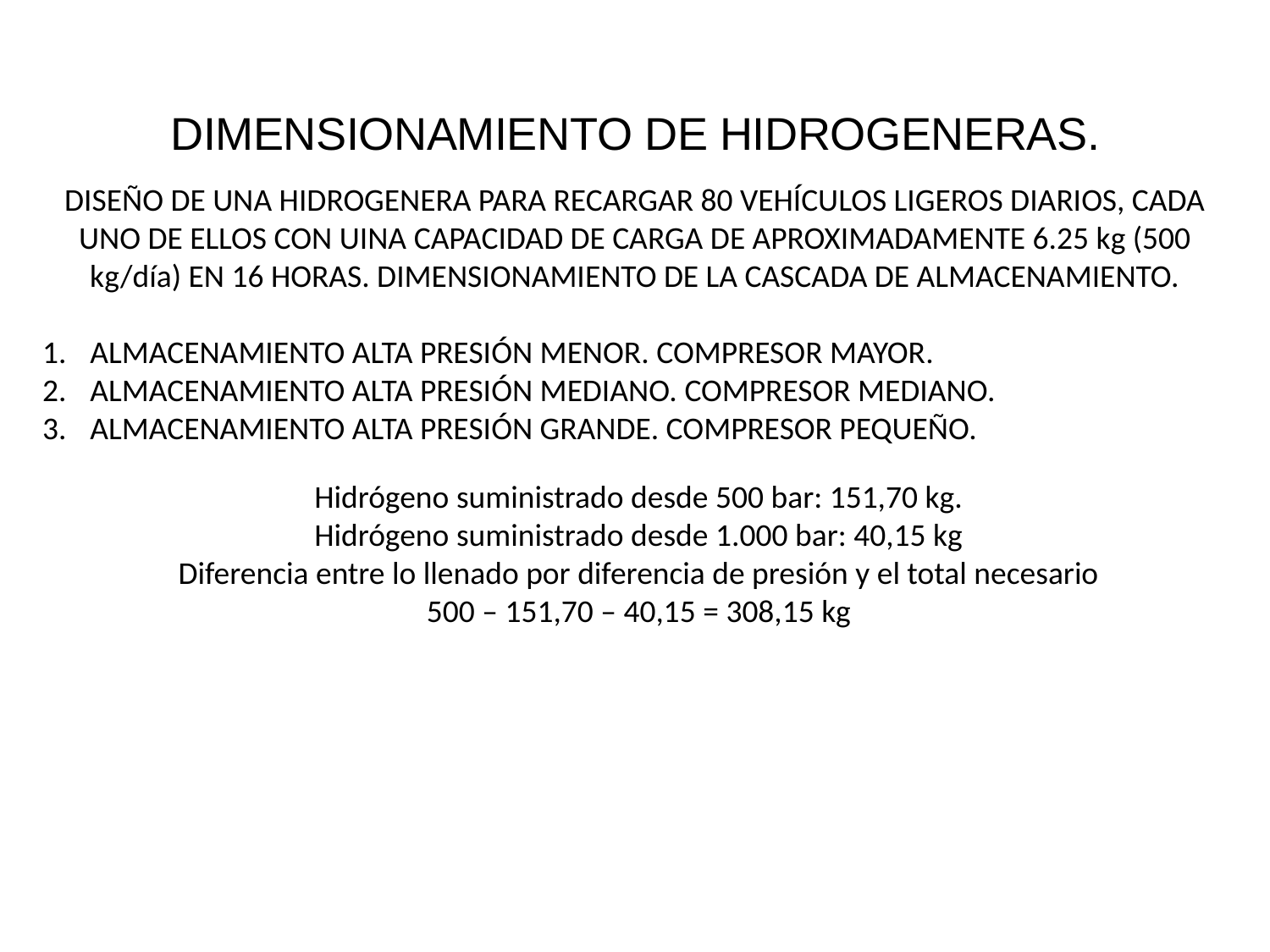

DIMENSIONAMIENTO DE HIDROGENERAS.
DISEÑO DE UNA HIDROGENERA PARA RECARGAR 80 VEHÍCULOS LIGEROS DIARIOS, CADA UNO DE ELLOS CON UINA CAPACIDAD DE CARGA DE APROXIMADAMENTE 6.25 kg (500 kg/día) EN 16 HORAS. DIMENSIONAMIENTO DE LA CASCADA DE ALMACENAMIENTO.

ALMACENAMIENTO ALTA PRESIÓN MENOR. COMPRESOR MAYOR.
ALMACENAMIENTO ALTA PRESIÓN MEDIANO. COMPRESOR MEDIANO.
ALMACENAMIENTO ALTA PRESIÓN GRANDE. COMPRESOR PEQUEÑO.
Hidrógeno suministrado desde 500 bar: 151,70 kg.
Hidrógeno suministrado desde 1.000 bar: 40,15 kg
Diferencia entre lo llenado por diferencia de presión y el total necesario
500 – 151,70 – 40,15 = 308,15 kg